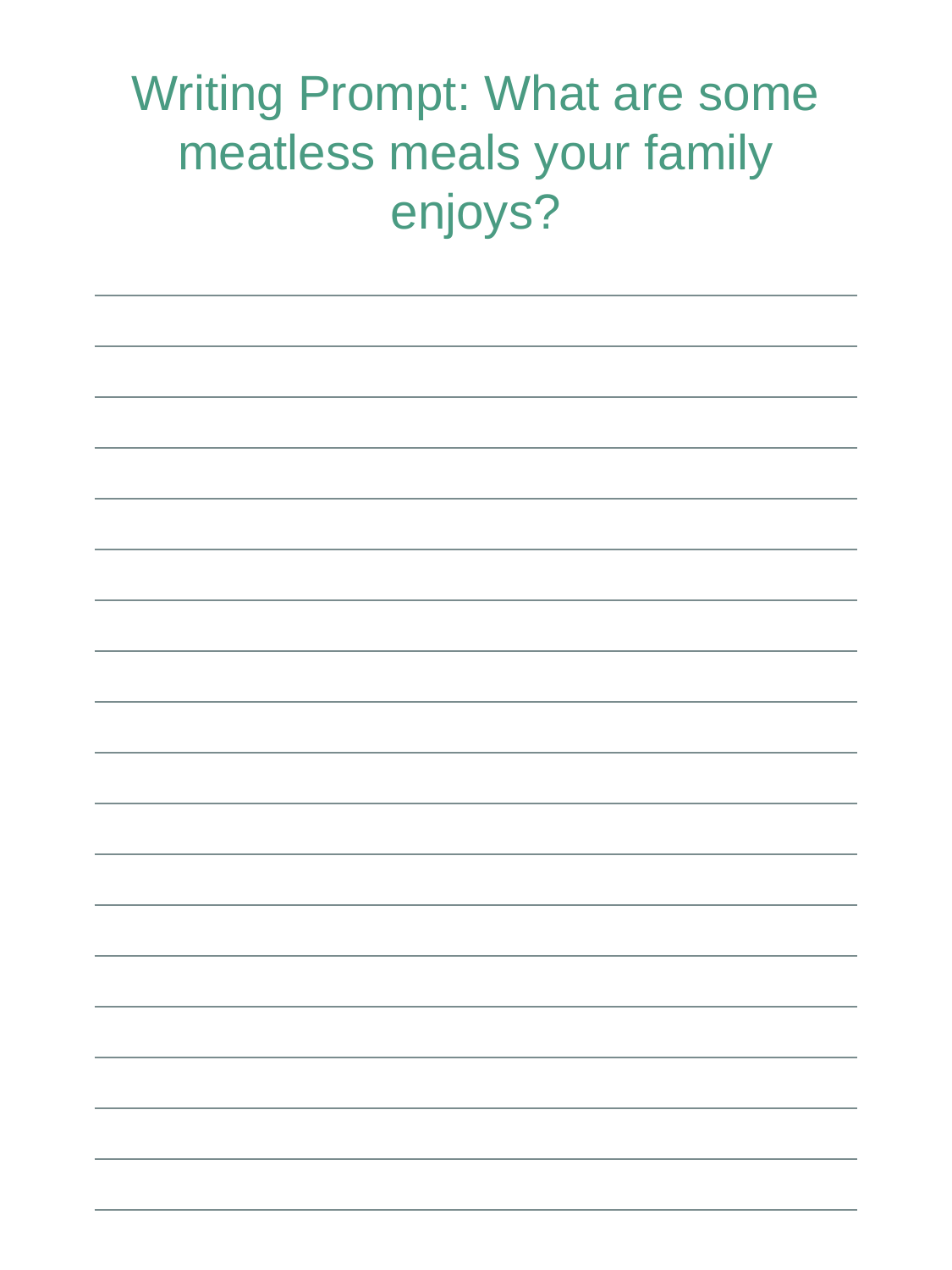

Writing Prompt: What are some meatless meals your family enjoys?
|  |
| --- |
|  |
|  |
|  |
|  |
|  |
|  |
|  |
|  |
|  |
|  |
|  |
|  |
|  |
|  |
|  |
|  |
|  |